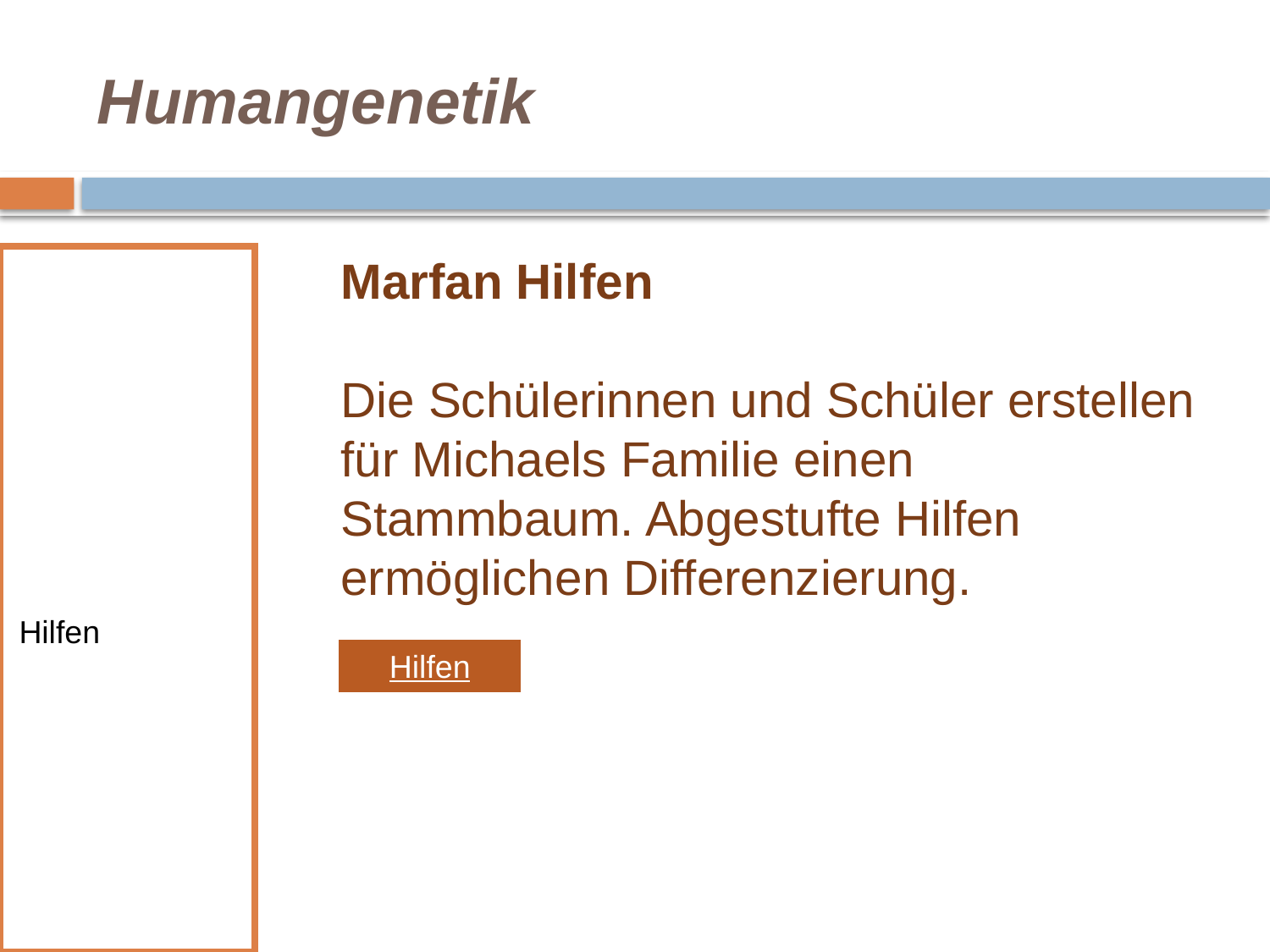

# Humangenetik
Marfan Hilfen
Die Schülerinnen und Schüler erstellen für Michaels Familie einen Stammbaum. Abgestufte Hilfen ermöglichen Differenzierung.

Diagnose
Fam. Reichle
Humangenetik
Stammbaum
Erbkrankheiten
Hilfen
PND
Diagnose
Testung
Hilfen